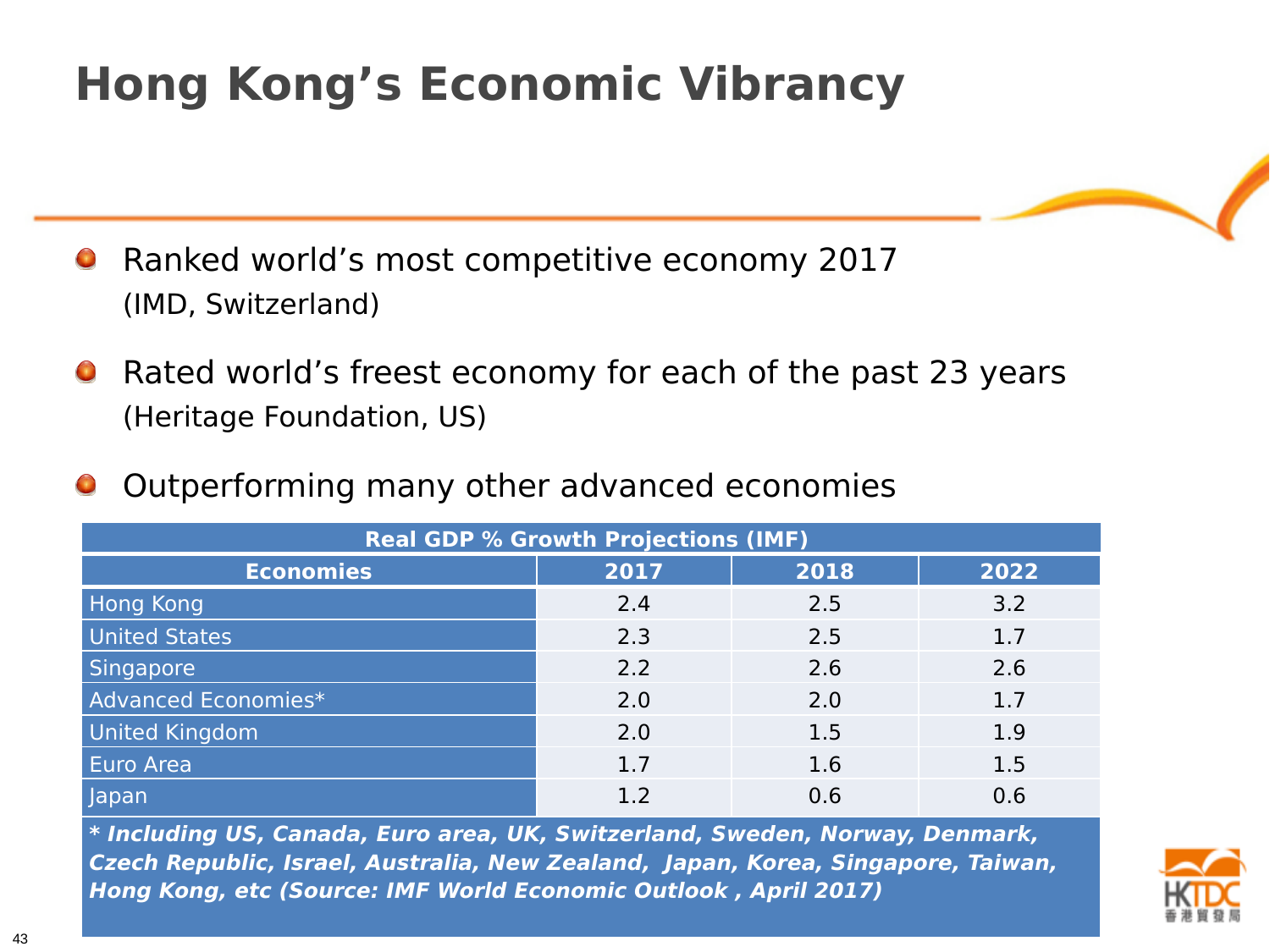

Hong Kong’s Economic Vibrancy

Ranked world’s most competitive economy 2017                       (IMD, Switzerland)
Rated world’s freest economy for each of the past 23 years           (Heritage Foundation, US)
Outperforming many other advanced economies

| Real GDP % Growth Projections (IMF) |  |  |  |
| --- | --- | --- | --- |
| Economies | 2017 | 2018 | 2022 |
| Hong Kong | 2.4 | 2.5 | 3.2 |
| United States | 2.3 | 2.5 | 1.7 |
| Singapore | 2.2 | 2.6 | 2.6 |
| Advanced Economies\* | 2.0 | 2.0 | 1.7 |
| United Kingdom | 2.0 | 1.5 | 1.9 |
| Euro Area | 1.7 | 1.6 | 1.5 |
| Japan | 1.2 | 0.6 | 0.6 |
| \* Including US, Canada, Euro area, UK, Switzerland, Sweden, Norway, Denmark, Czech Republic, Israel, Australia, New Zealand, Japan, Korea, Singapore, Taiwan, Hong Kong, etc (Source: IMF World Economic Outlook , April 2017) |  |  |  |